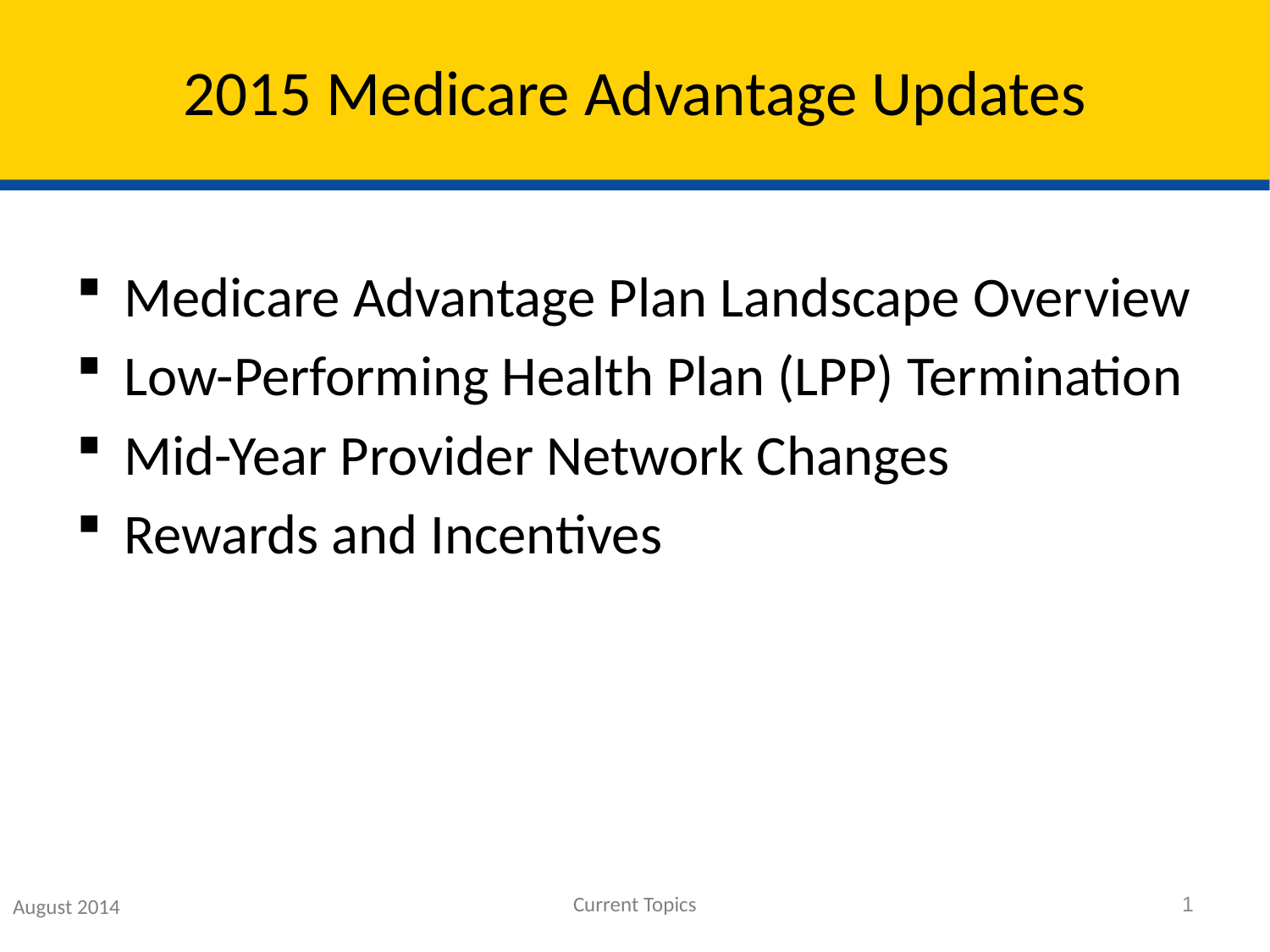

# 2015 Medicare Advantage Updates
Medicare Advantage Plan Landscape Overview
Low-Performing Health Plan (LPP) Termination
Mid-Year Provider Network Changes
Rewards and Incentives

Current Topics
August 2014